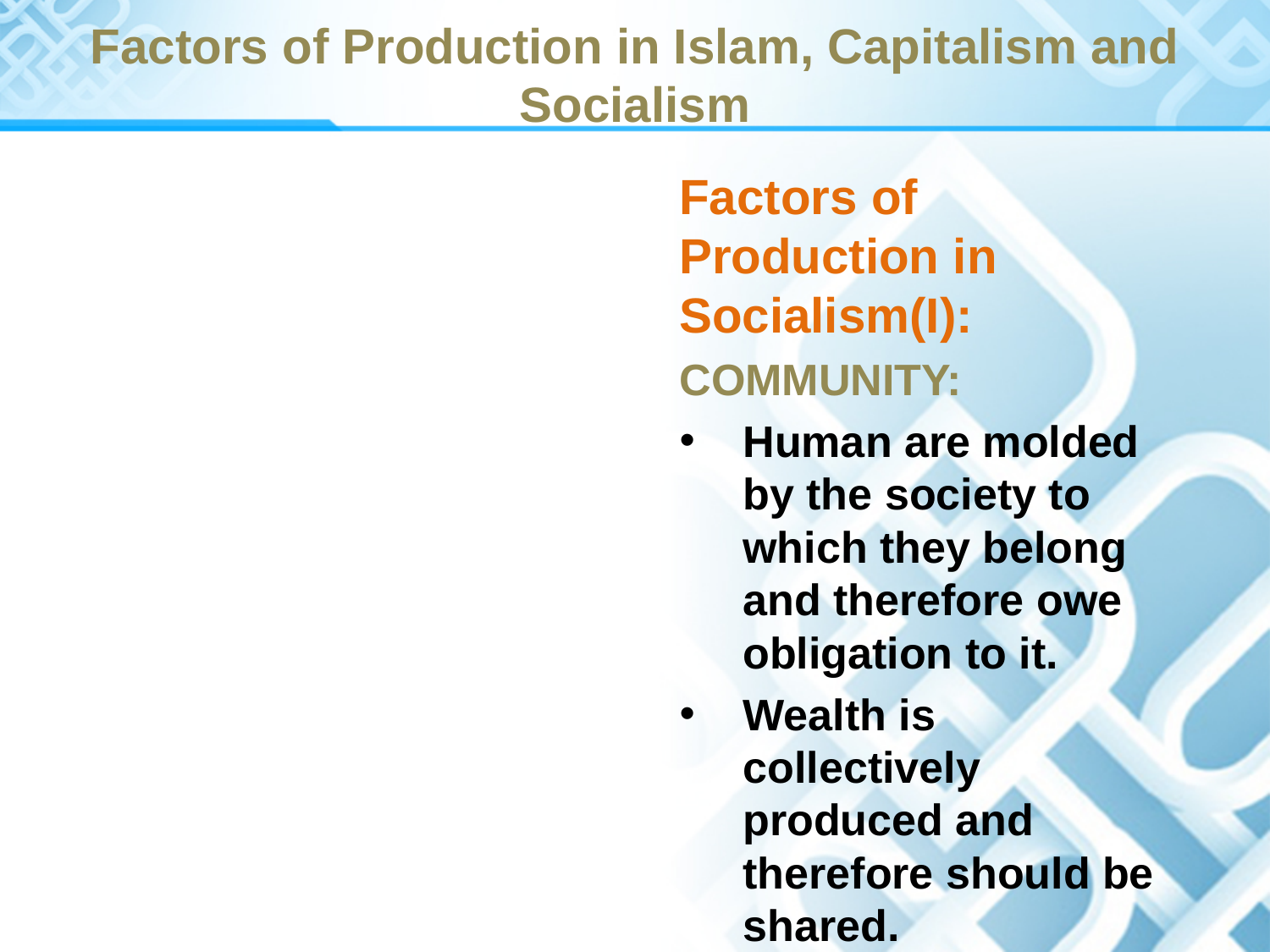

Factors of Production in Islam, Capitalism and Socialism
Factors of Production in Socialism(I):
COMMUNITY:
Human are molded by the society to which they belong and therefore owe obligation to it.
Wealth is collectively produced and therefore should be shared.